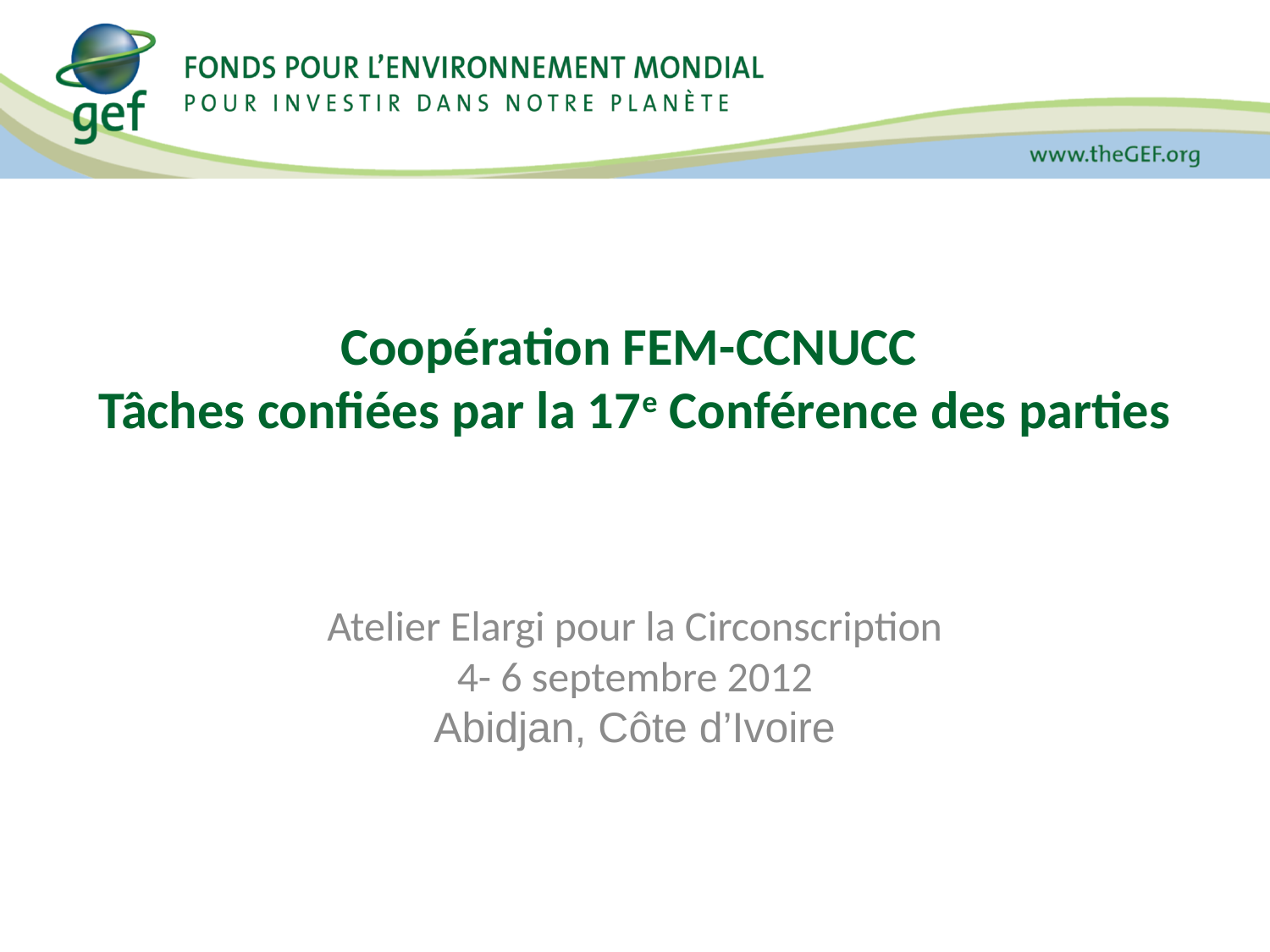

# Coopération FEM-CCNUCC Tâches confiées par la 17e Conférence des parties
Atelier Elargi pour la Circonscription
4- 6 septembre 2012
Abidjan, Côte d’Ivoire